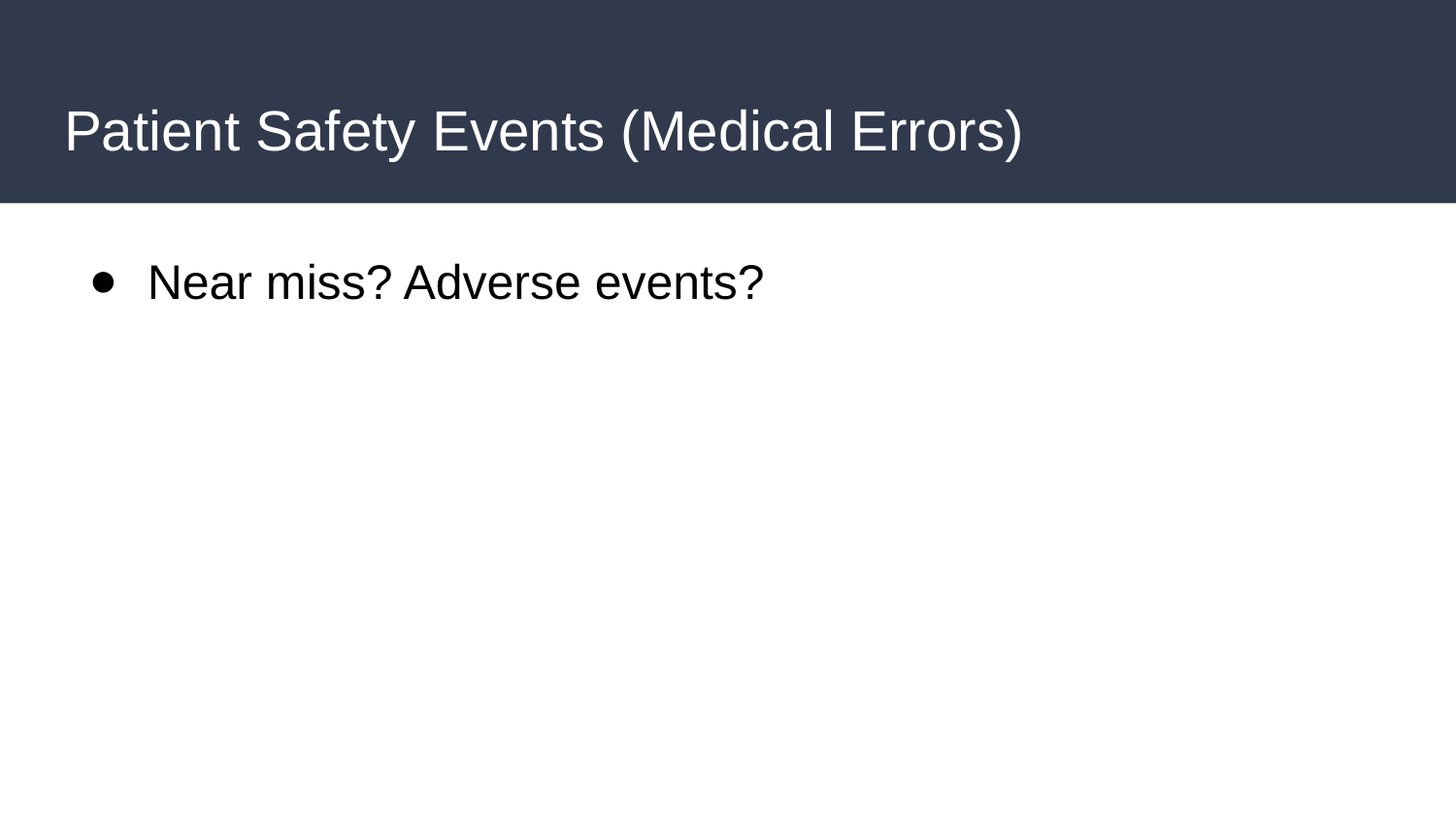

# Patient Safety Events (Medical Errors)
Near miss? Adverse events?